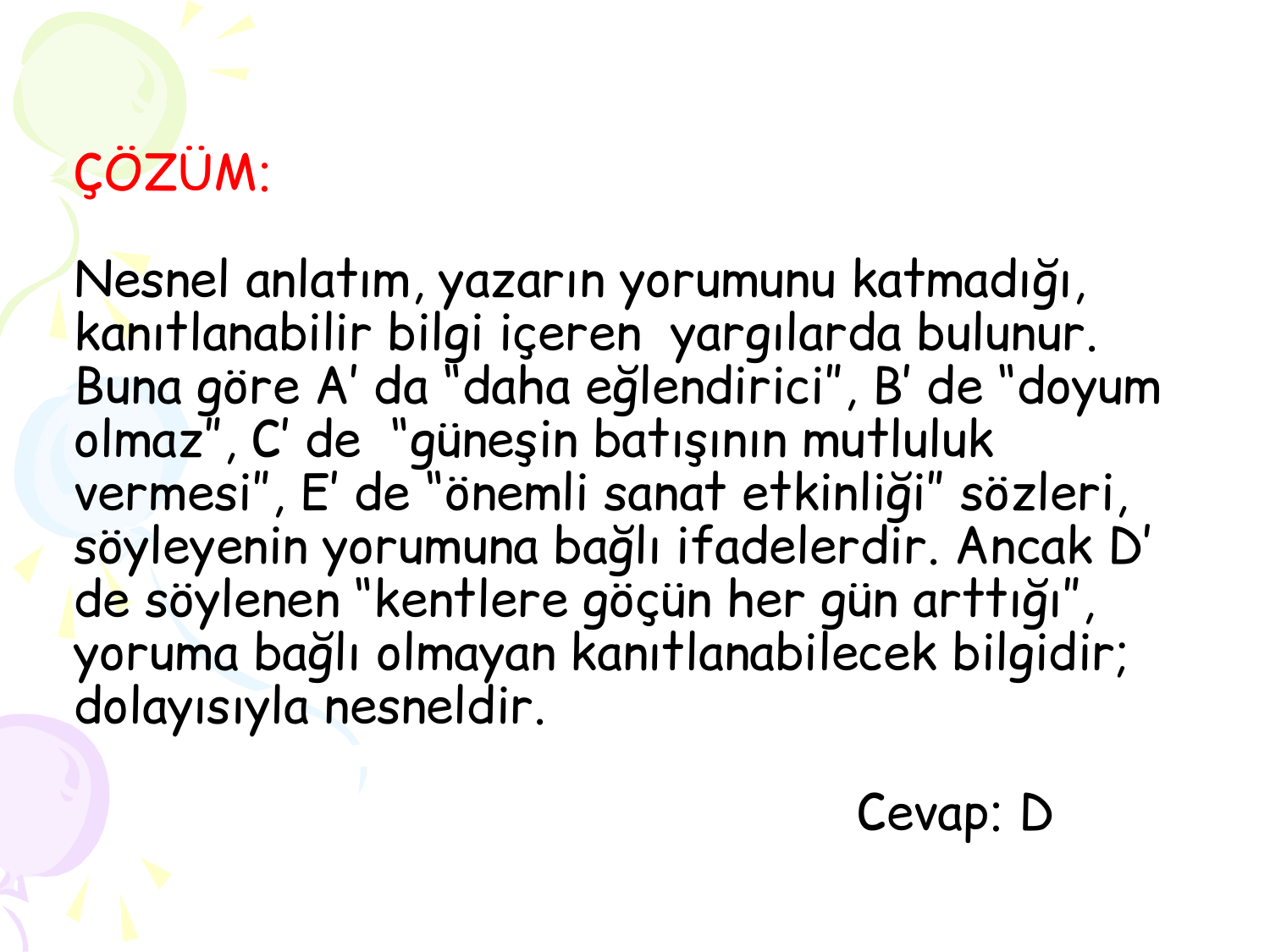

# ÇÖZÜM: Nesnel anlatım, yazarın yorumunu katmadığı, kanıtlanabilir bilgi içeren  yargılarda bulunur. Buna göre A’ da “daha eğlendirici”, B’ de “doyum olmaz”, C’ de  “güneşin batışının mutluluk vermesi”, E’ de “önemli sanat etkinliği” sözleri, söyleyenin yorumuna bağlı ifadelerdir. Ancak D’ de söylenen “kentlere göçün her gün arttığı”, yoruma bağlı olmayan kanıtlanabilecek bilgidir; dolayısıyla nesneldir. Cevap: D